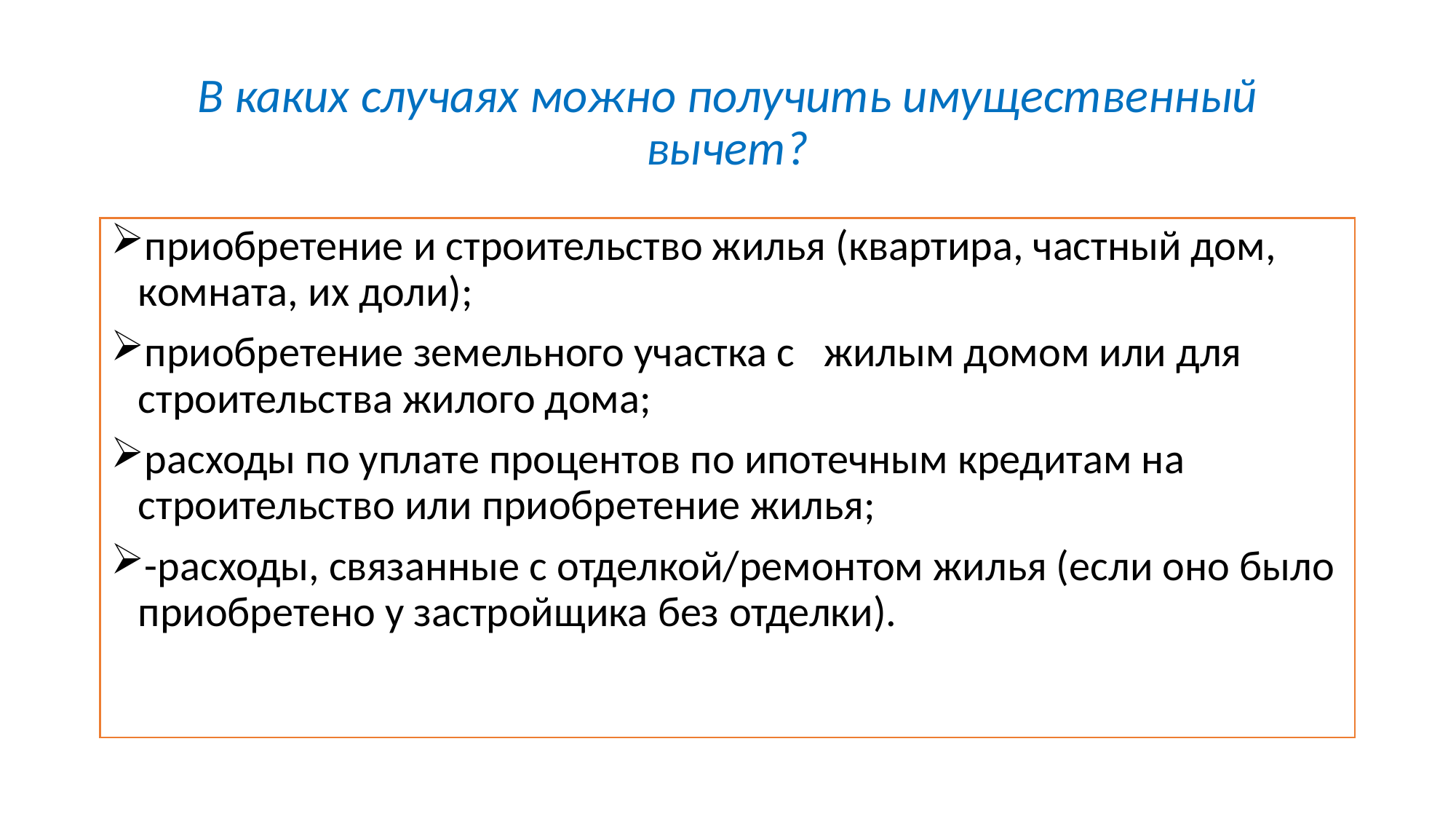

# В каких случаях можно получить имущественный вычет?
приобретение и строительство жилья (квартира, частный дом, комната, их доли);
приобретение земельного участка с   жилым домом или для строительства жилого дома;
расходы по уплате процентов по ипотечным кредитам на строительство или приобретение жилья;
-расходы, связанные с отделкой/ремонтом жилья (если оно было приобретено у застройщика без отделки).